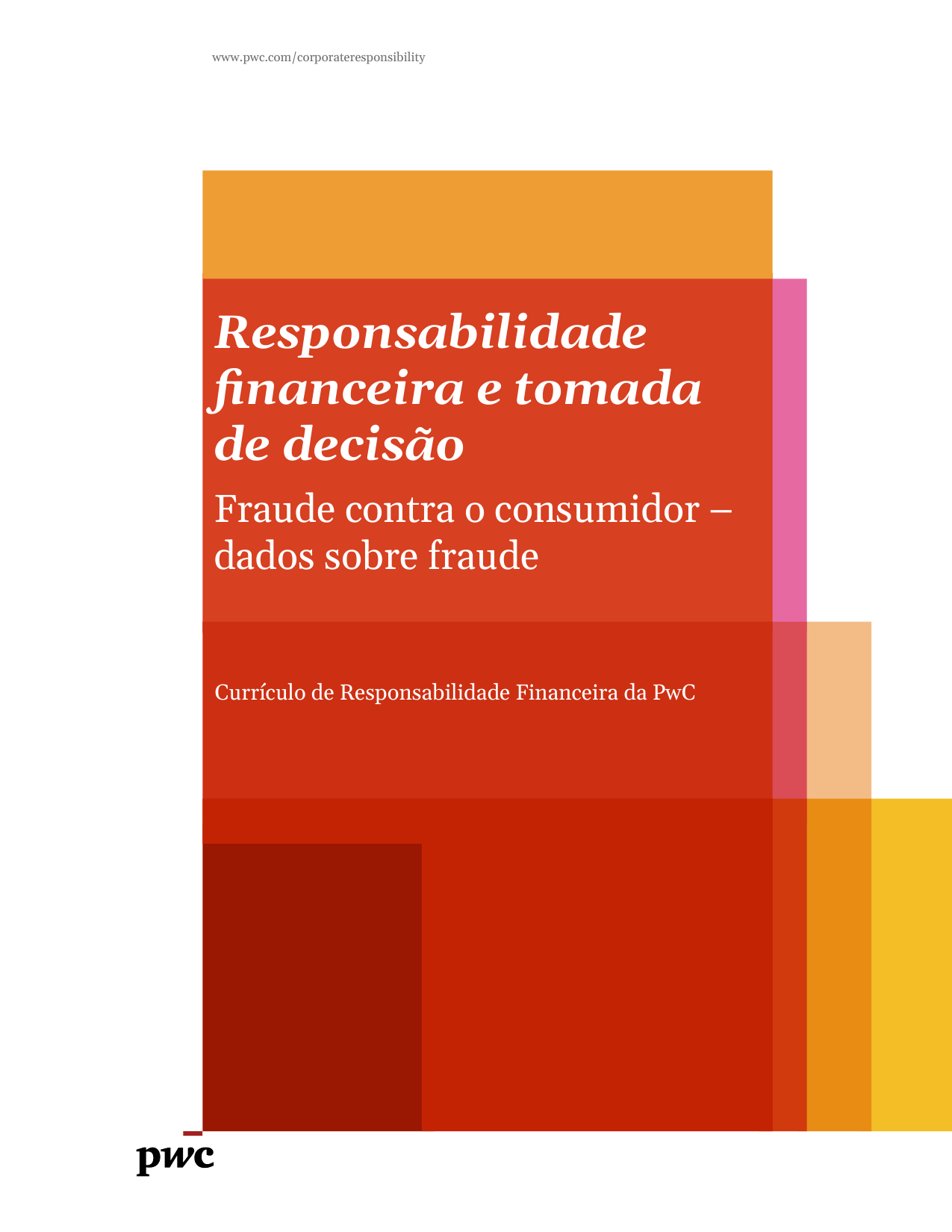

www.pwc.com/corporateresponsibility
# Responsabilidade financeira e tomada de decisão
Fraude contra o consumidor – dados sobre fraude
Currículo de Responsabilidade Financeira da PwC